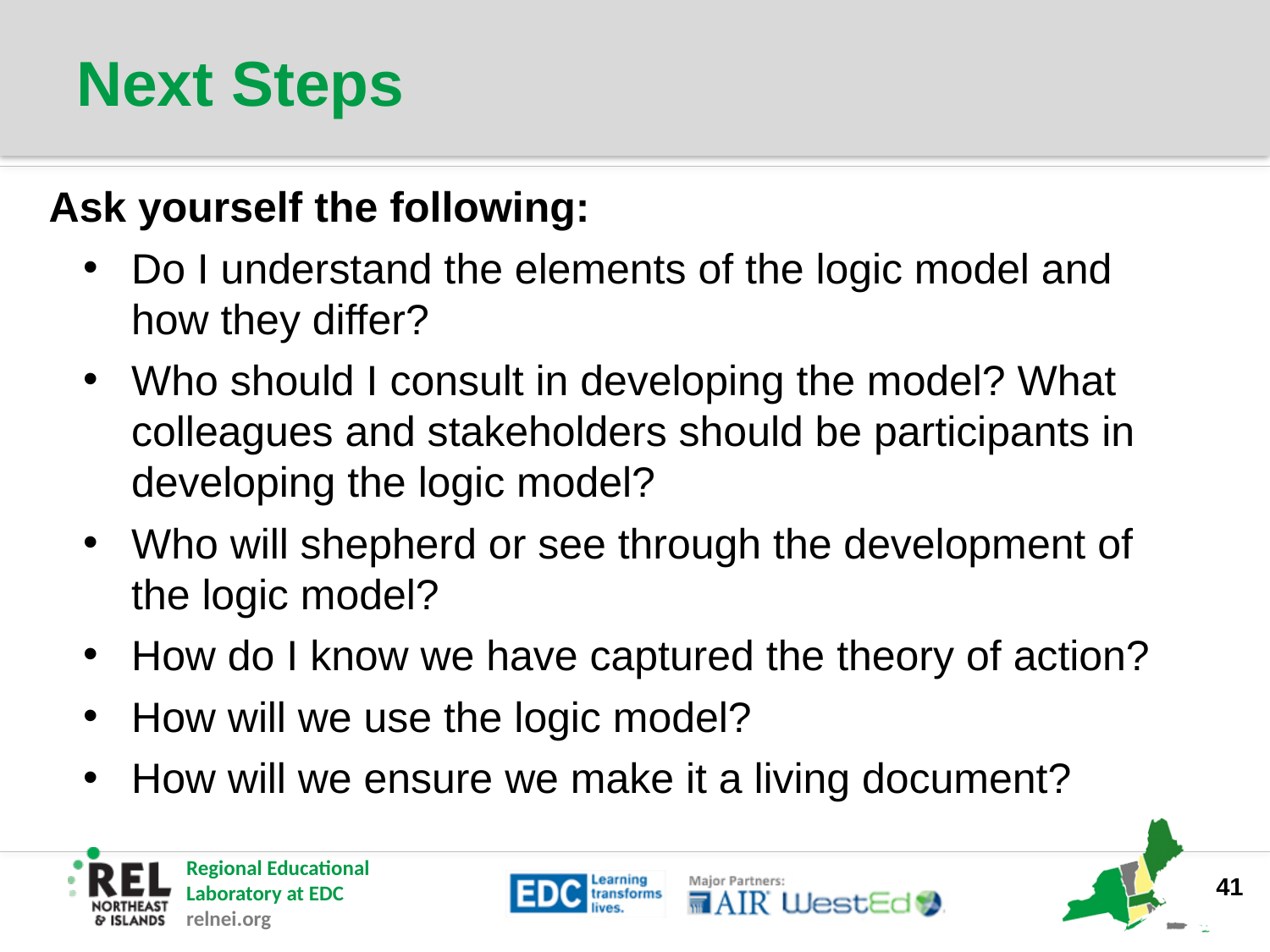

# Next Steps
Ask yourself the following:
Do I understand the elements of the logic model and how they differ?
Who should I consult in developing the model? What colleagues and stakeholders should be participants in developing the logic model?
Who will shepherd or see through the development of the logic model?
How do I know we have captured the theory of action?
How will we use the logic model?
How will we ensure we make it a living document?
41